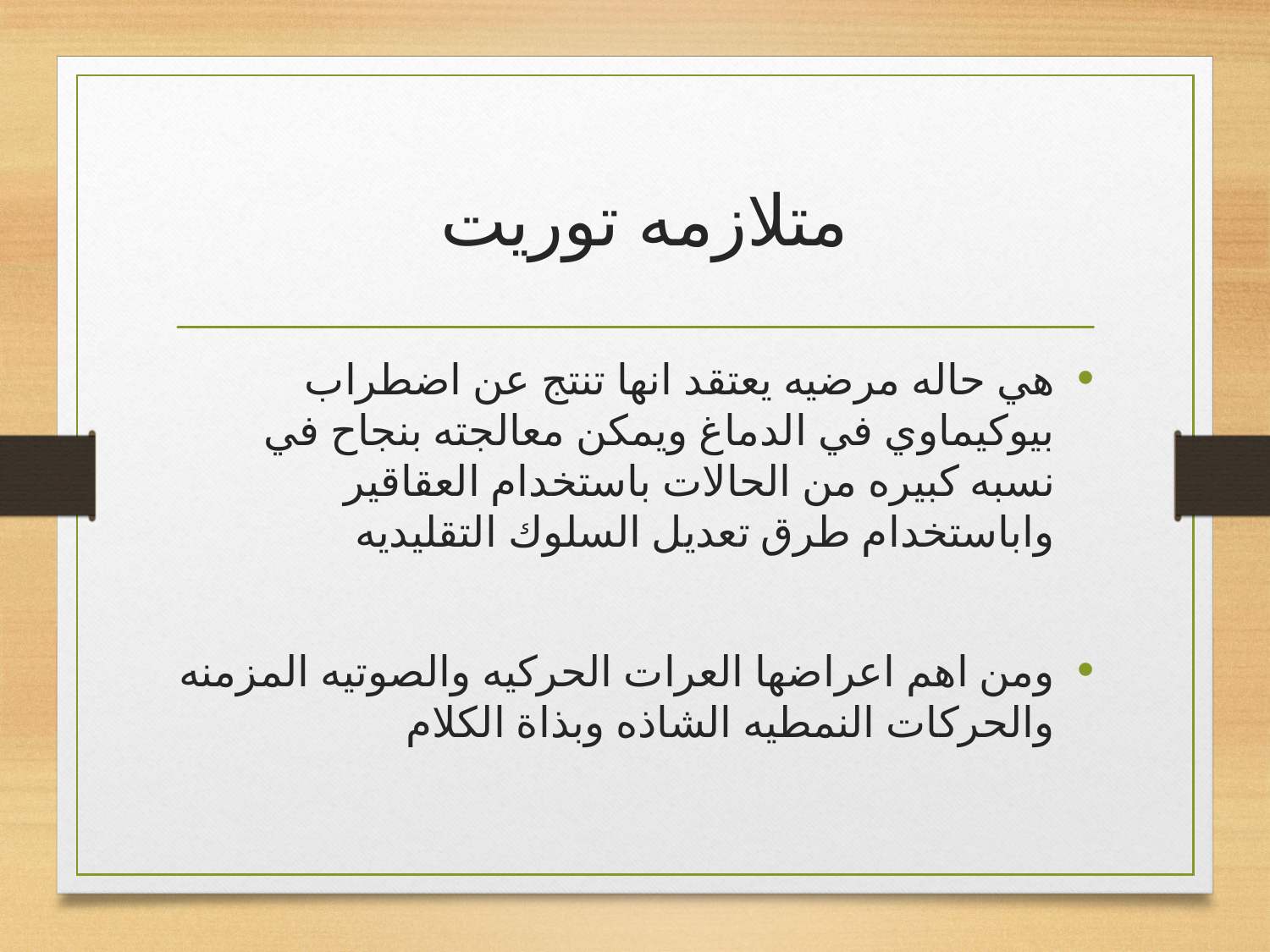

# متلازمه توريت
هي حاله مرضيه يعتقد انها تنتج عن اضطراب بيوكيماوي في الدماغ ويمكن معالجته بنجاح في نسبه كبيره من الحالات باستخدام العقاقير واباستخدام طرق تعديل السلوك التقليديه

ومن اهم اعراضها العرات الحركيه والصوتيه المزمنه والحركات النمطيه الشاذه وبذاة الكلام